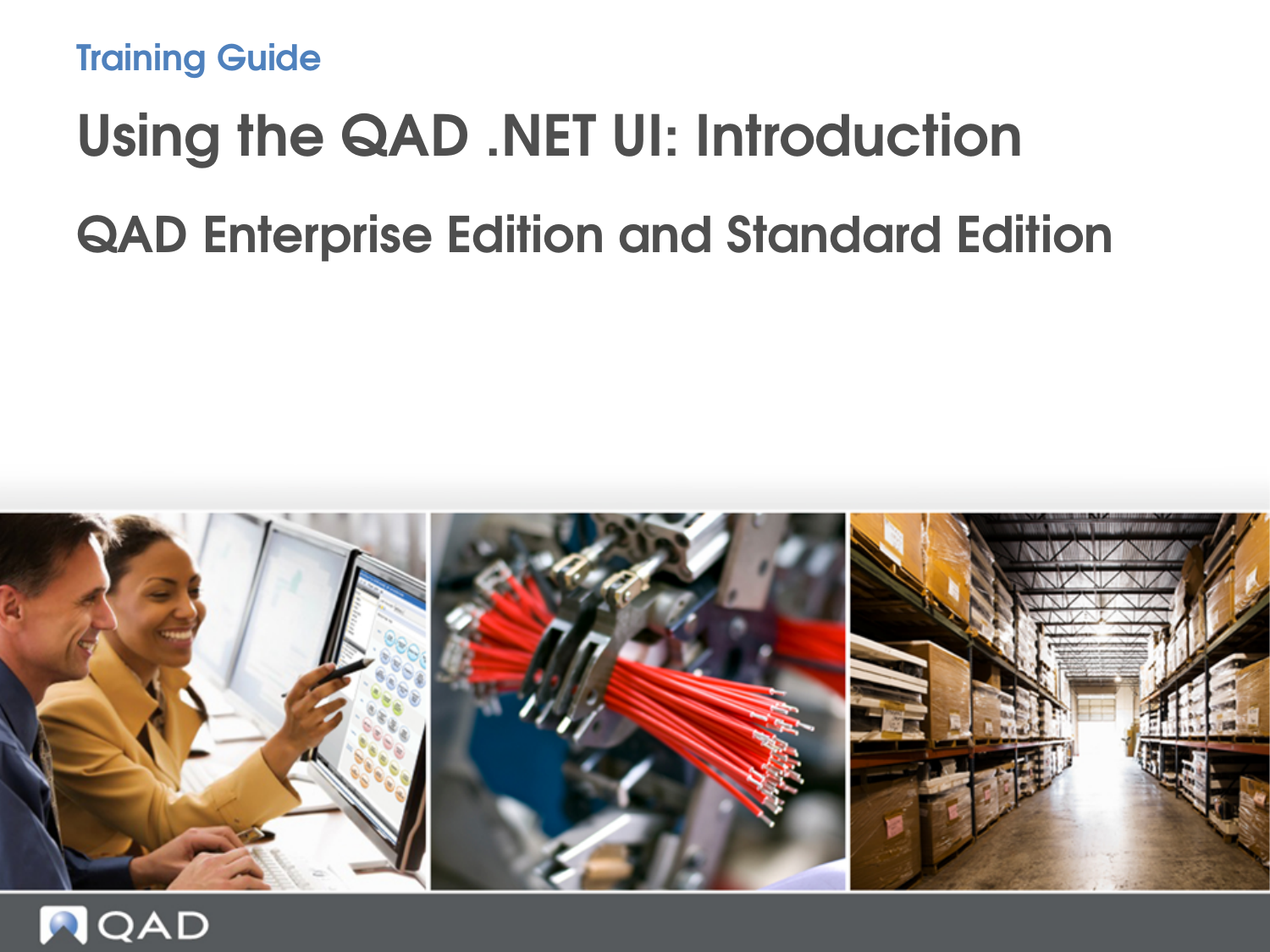

Training Guide
# Using the QAD .NET UI: Introduction
QAD Enterprise Edition and Standard Edition